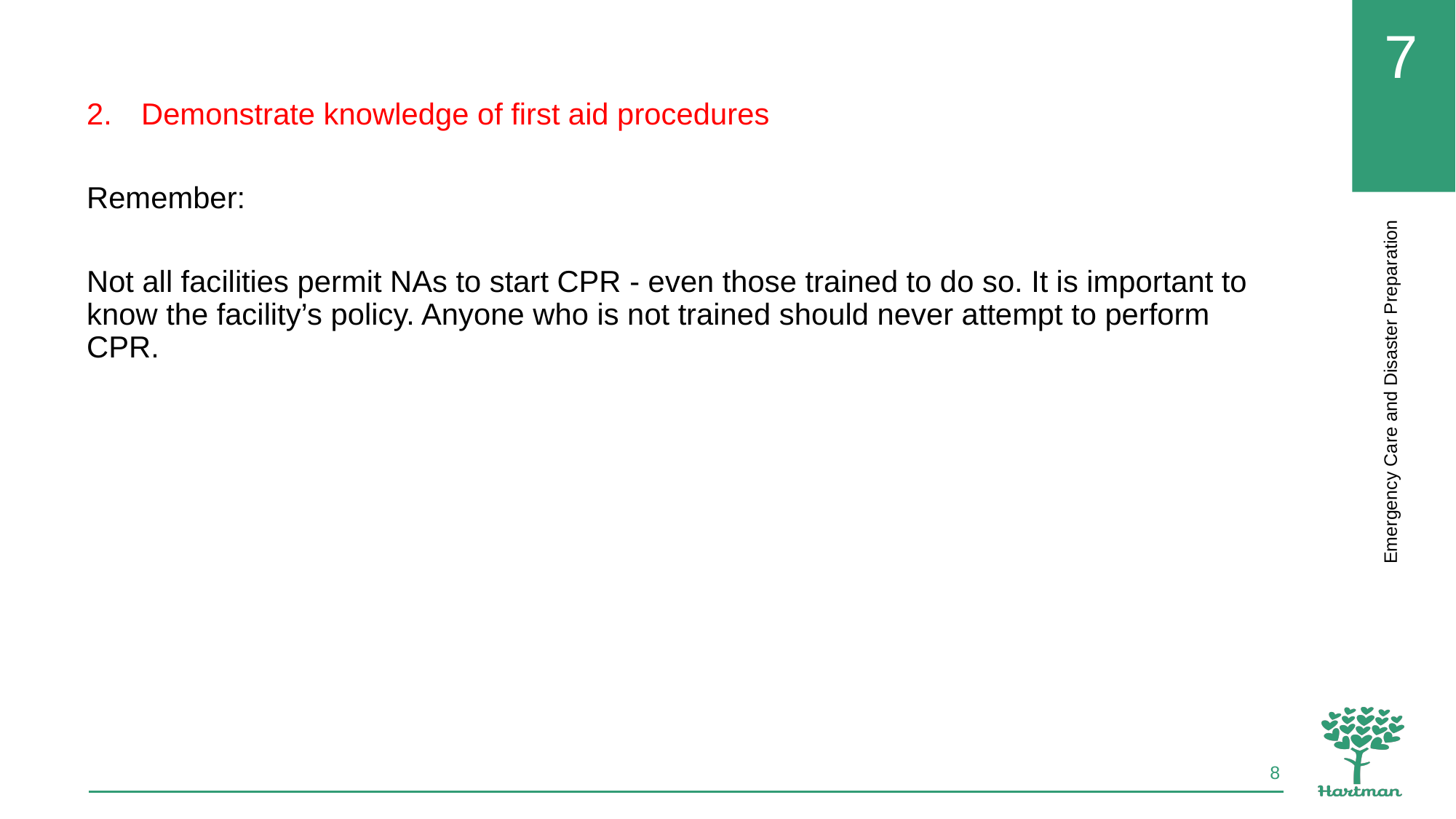

Demonstrate knowledge of first aid procedures

Remember:

Not all facilities permit NAs to start CPR - even those trained to do so. It is important to know the facility’s policy. Anyone who is not trained should never attempt to perform CPR.

8